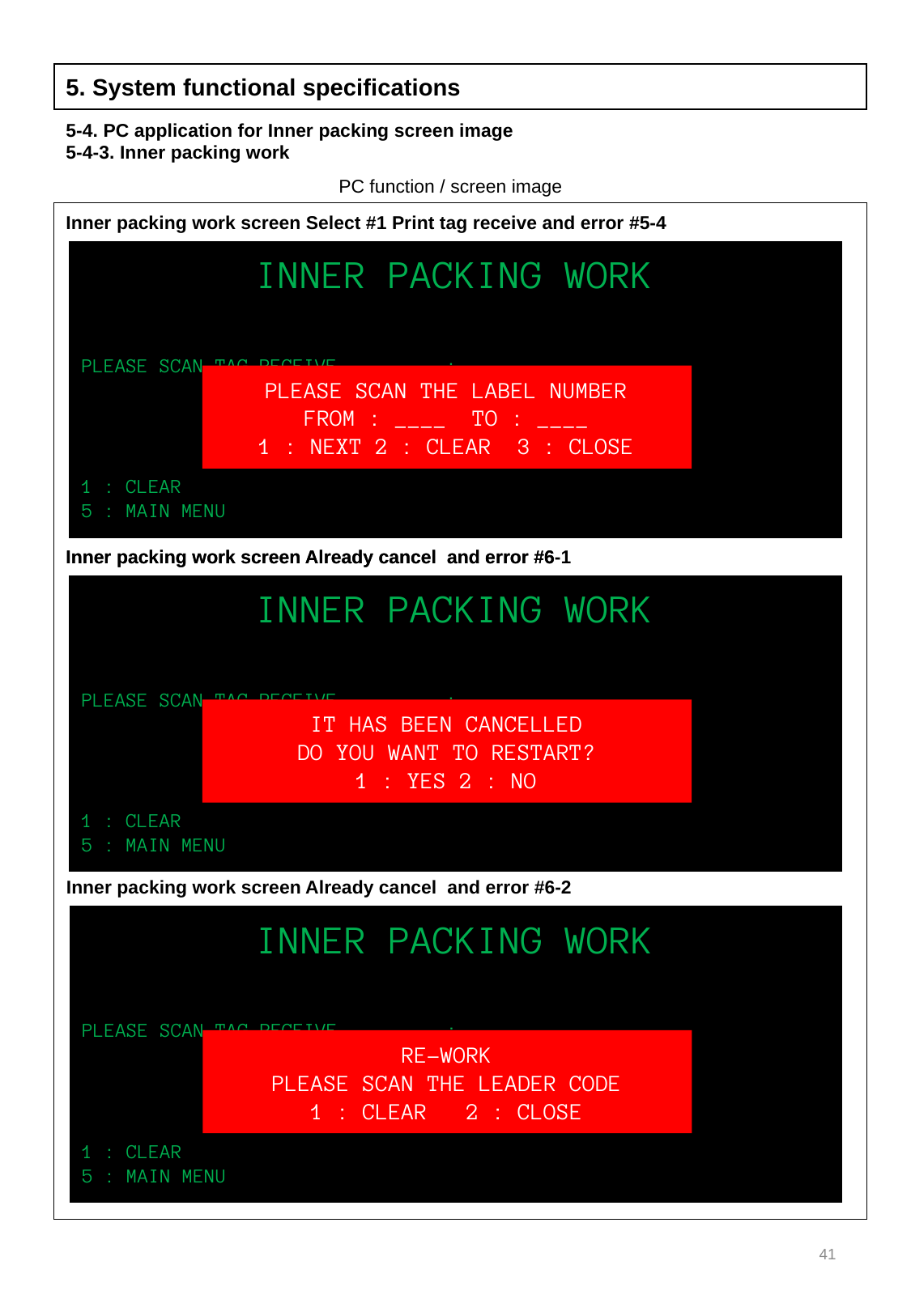

5. System functional specifications
5-4. PC application for Inner packing screen image
5-4-3. Inner packing work
PC function / screen image

Inner packing work screen Select #1 Print tag receive and error #5-4

INNER PACKING WORK
PLEASE SCAN TAG RECEIVE	:

1 : CLEAR
5 : MAIN MENU
PLEASE SCAN THE LABEL NUMBER
FROM : ____  TO : ____
1 : NEXT 2 : CLEAR  3 : CLOSE
Inner packing work screen Already cancel  and error #6
Inner packing work screen Already cancel  and error #6-1

INNER PACKING WORK
PLEASE SCAN TAG RECEIVE	:

1 : CLEAR
5 : MAIN MENU
IT HAS BEEN CANCELLED
DO YOU WANT TO RESTART?
1 : YES 2 : NO
Inner packing work screen Already cancel  and error #6-2

INNER PACKING WORK
PLEASE SCAN TAG RECEIVE	:

1 : CLEAR
5 : MAIN MENU
RE-WORK
PLEASE SCAN THE LEADER CODE
1 : CLEAR   2 : CLOSE
41